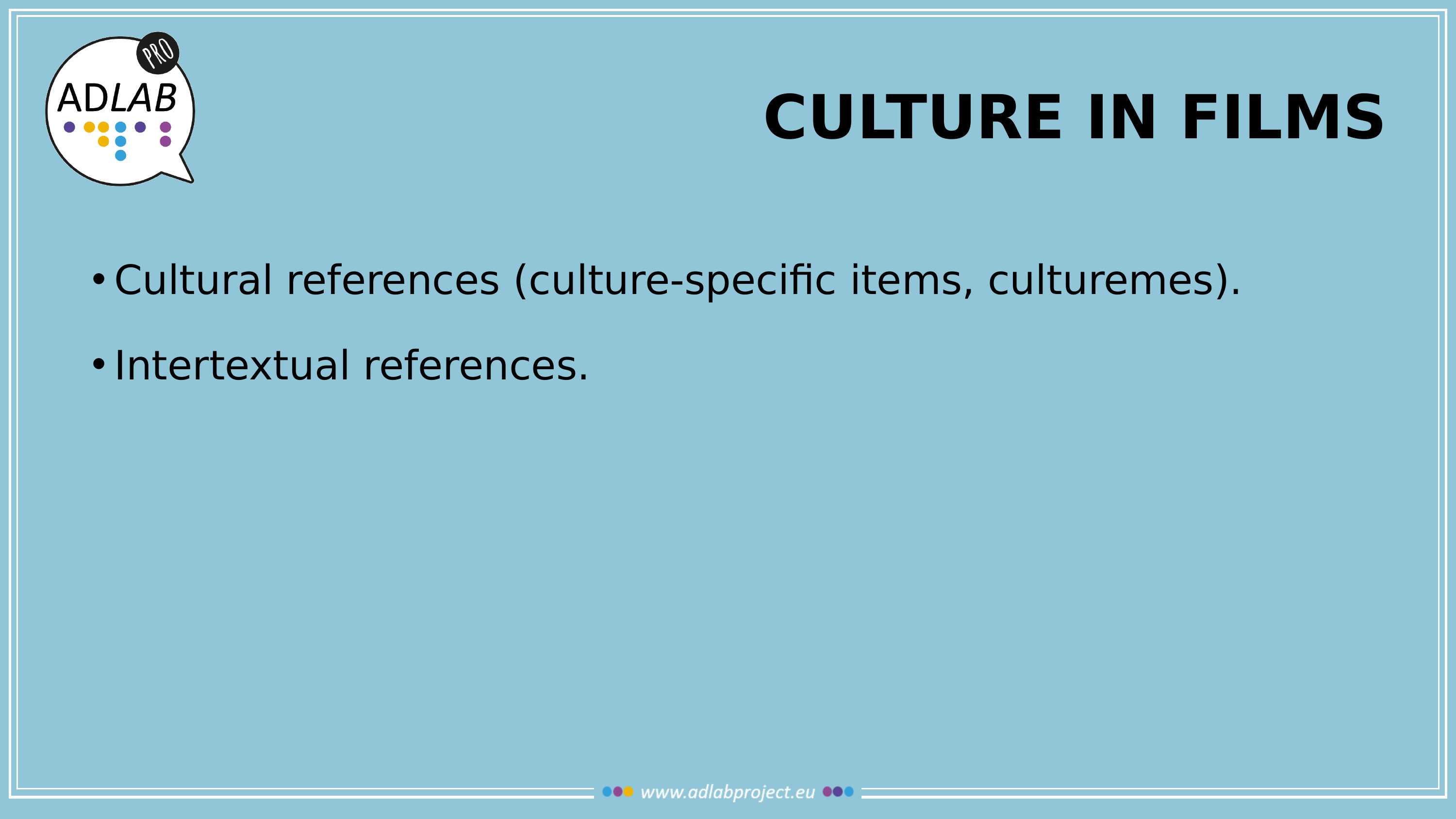

# Culture in films
Cultural references (culture-specific items, culturemes).
Intertextual references.